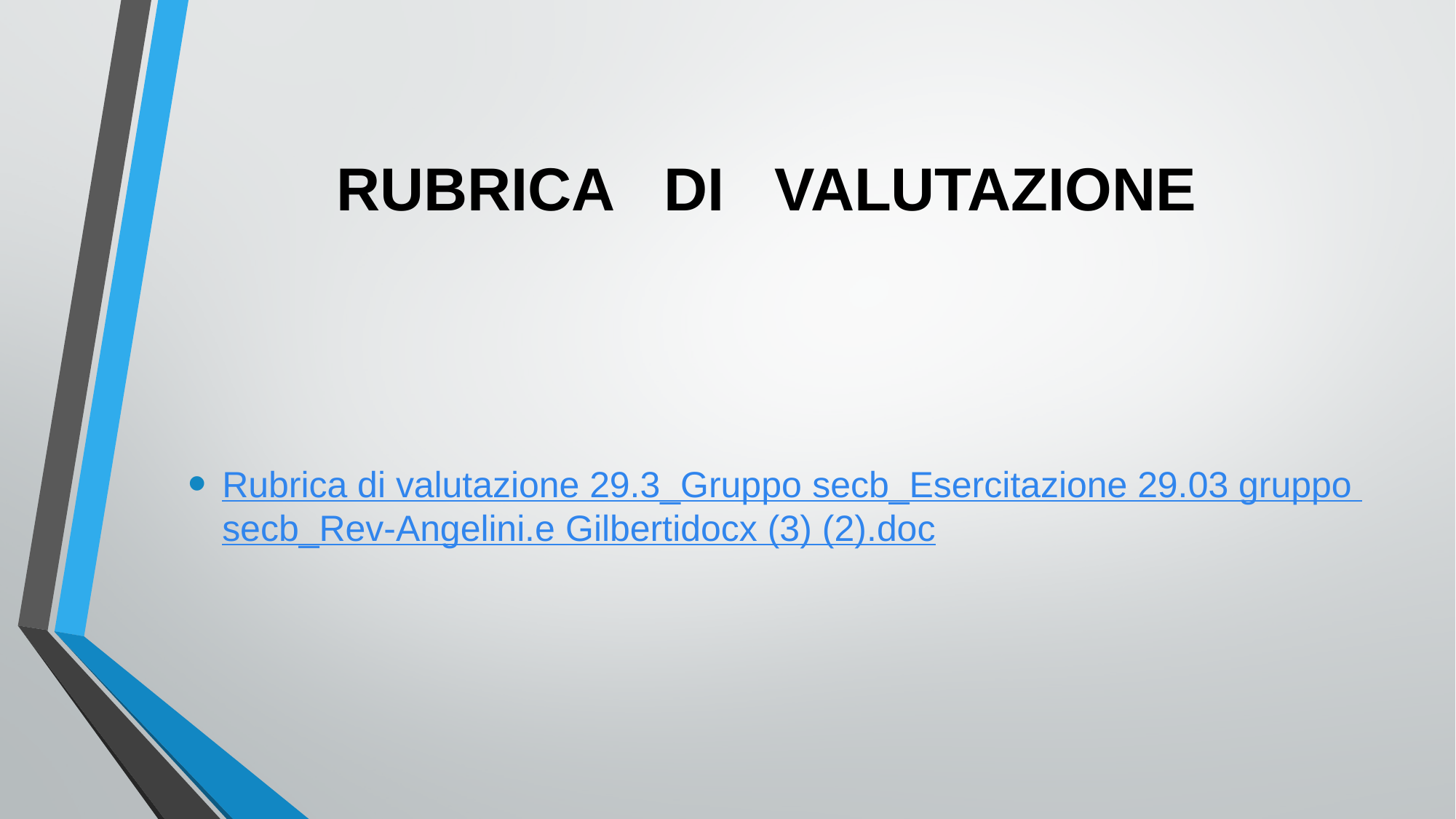

# RUBRICA   DI   VALUTAZIONE
Rubrica di valutazione 29.3_Gruppo secb_Esercitazione 29.03 gruppo secb_Rev-Angelini.e Gilbertidocx (3) (2).doc